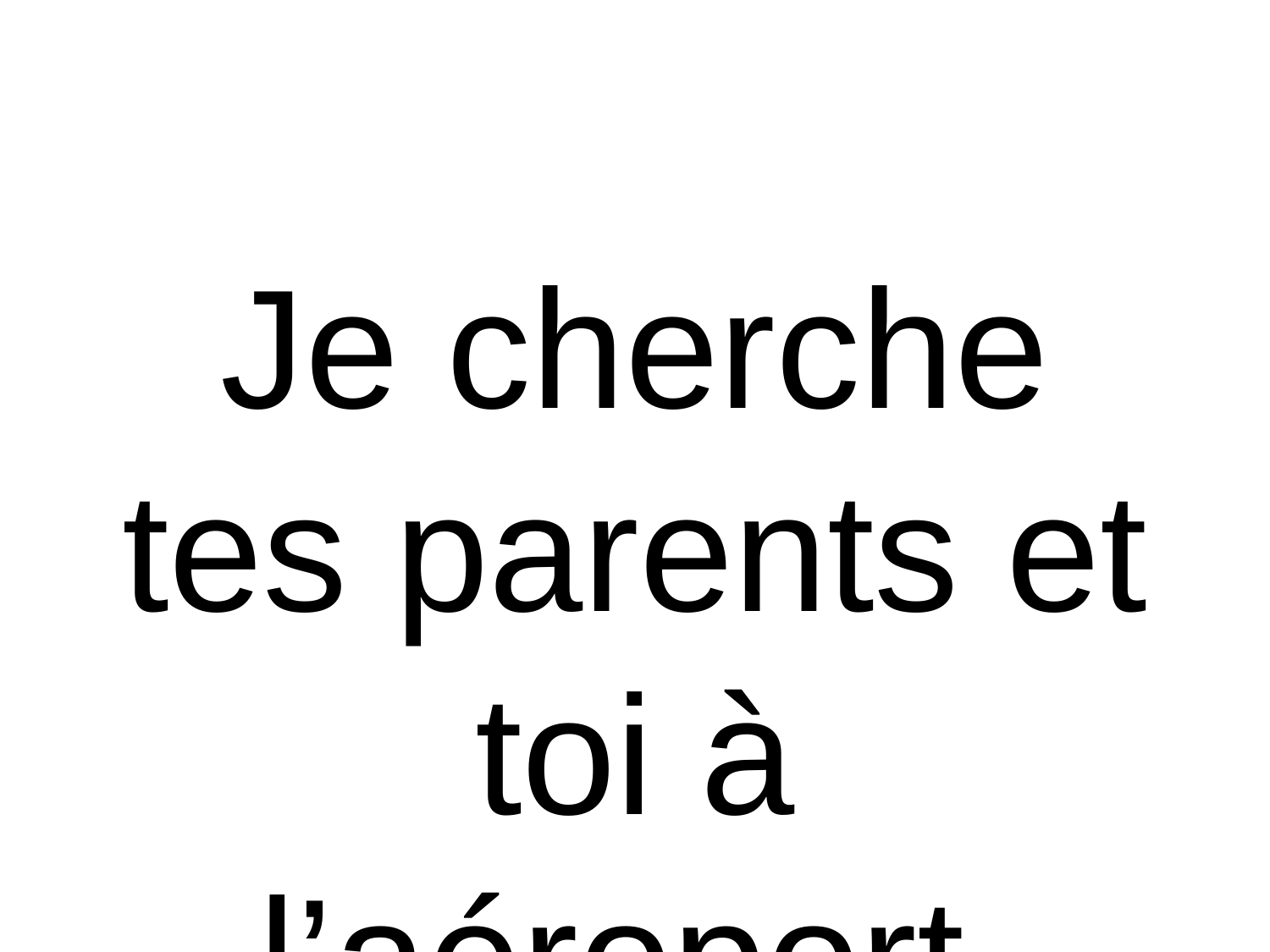

Je cherche tes parents et toi à l’aéroport.